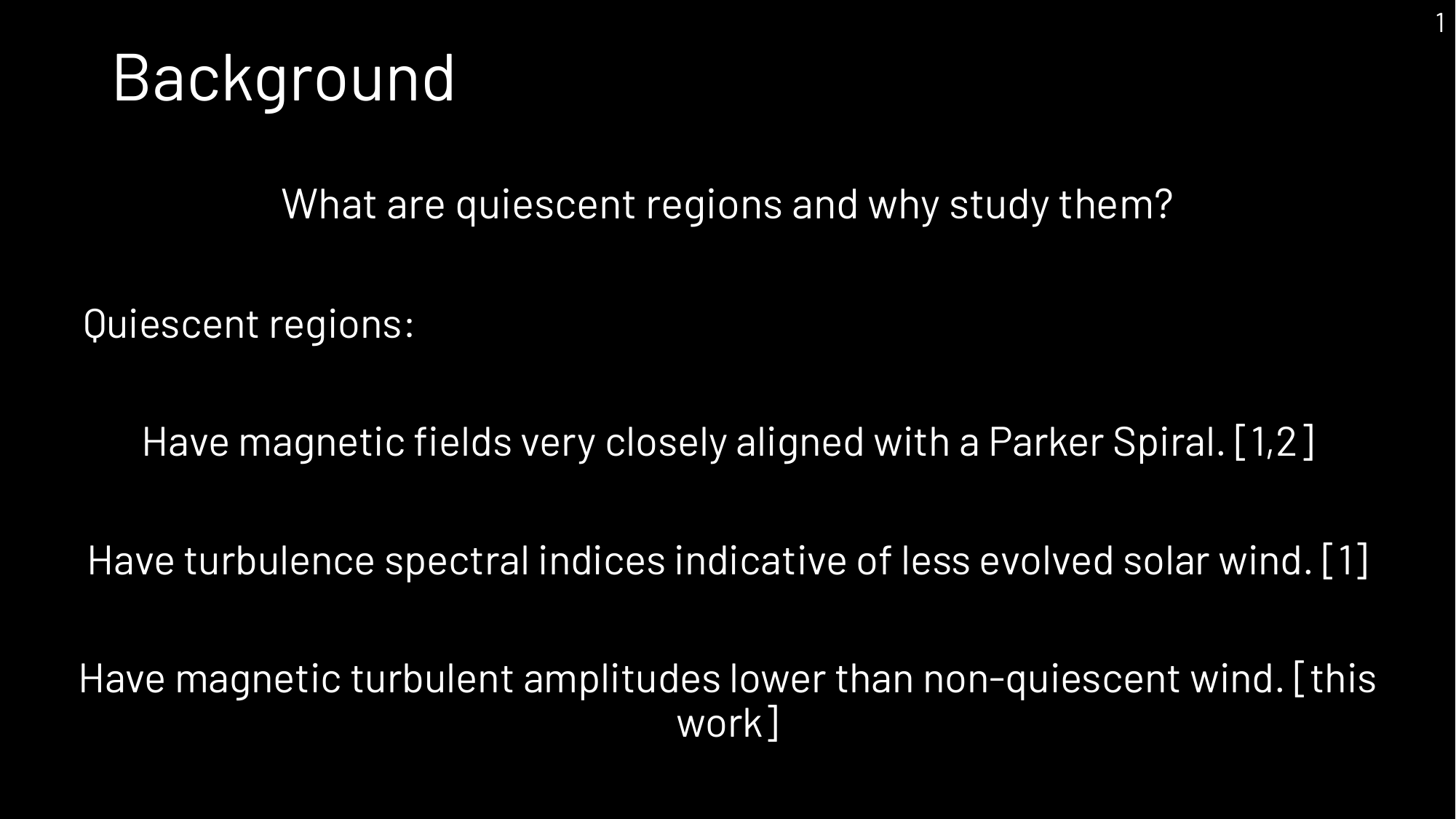

# Background
1
What are quiescent regions and why study them?
       Quiescent regions:

Have magnetic fields very closely aligned with a Parker Spiral. [1,2]

Have turbulence spectral indices indicative of less evolved solar wind. [1]

Have magnetic turbulent amplitudes lower than non-quiescent wind. [this work]